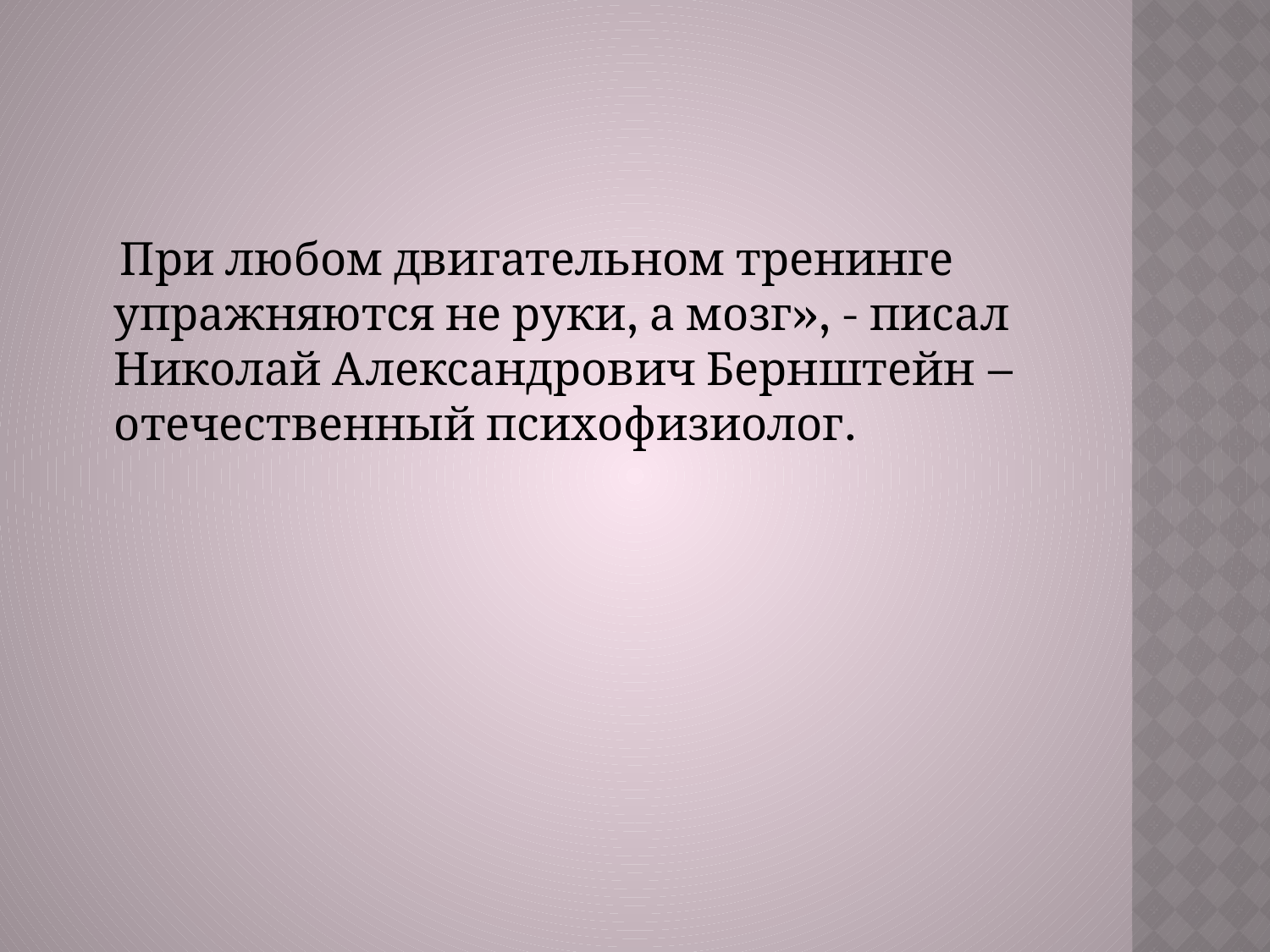

#
    При любом двигательном тренинге упражняются не руки, а мозг», - писал Николай Александрович Бернштейн – отечественный психофизиолог.